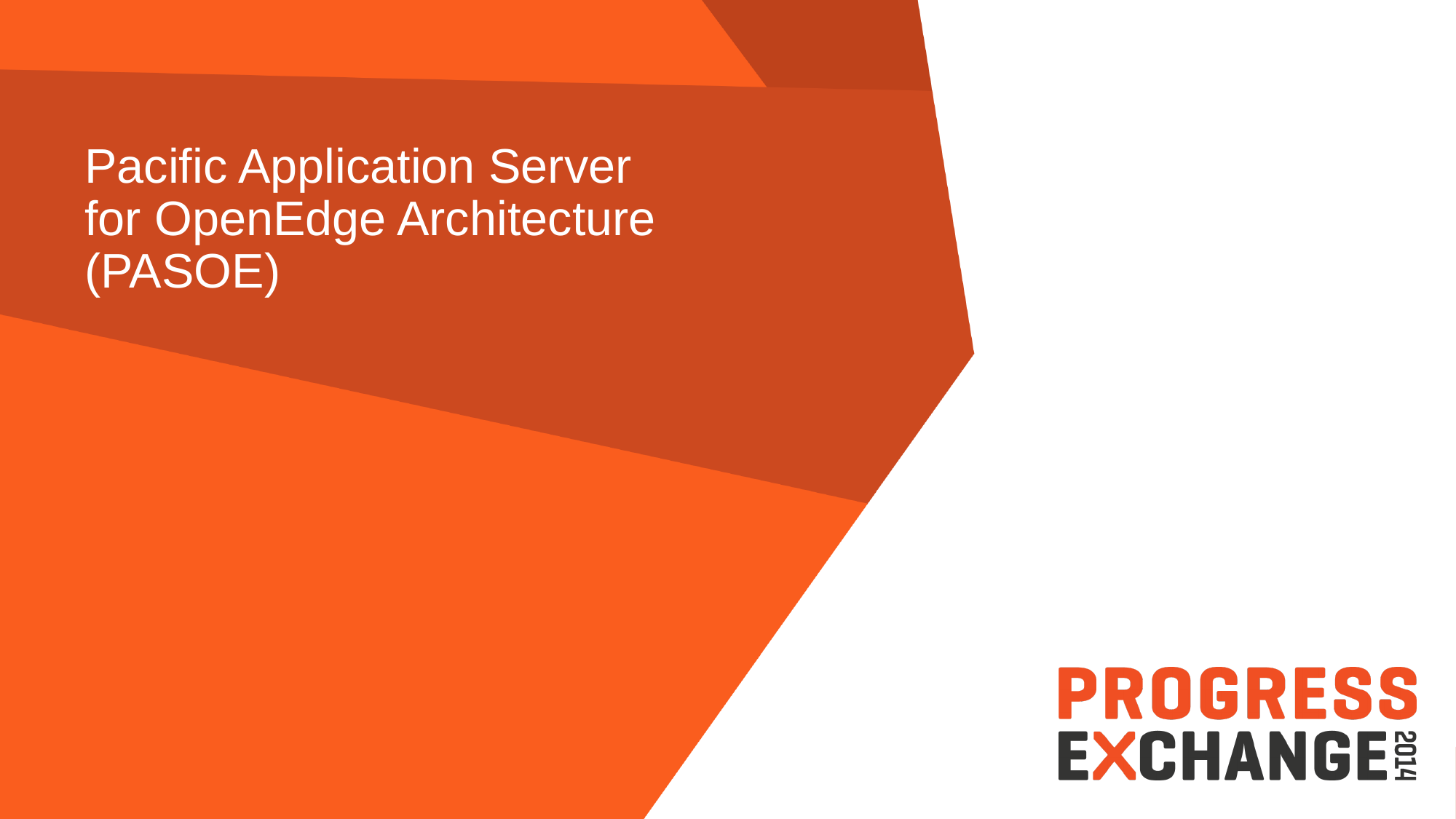

# Pacific Application Server for OpenEdge Architecture (PASOE)